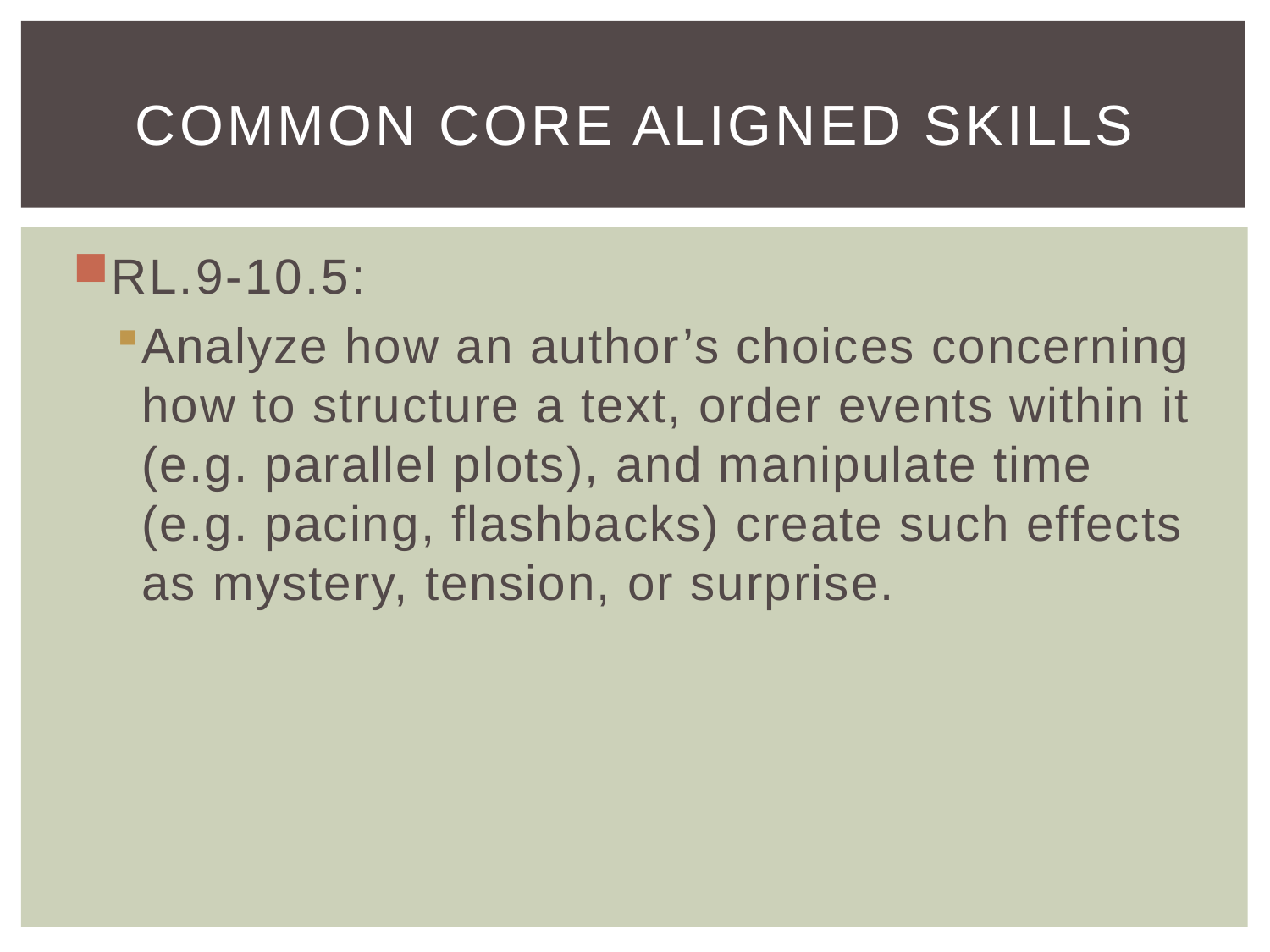

# Common Core Aligned Skills
RL.9-10.5:
Analyze how an author’s choices concerning how to structure a text, order events within it (e.g. parallel plots), and manipulate time (e.g. pacing, flashbacks) create such effects as mystery, tension, or surprise.